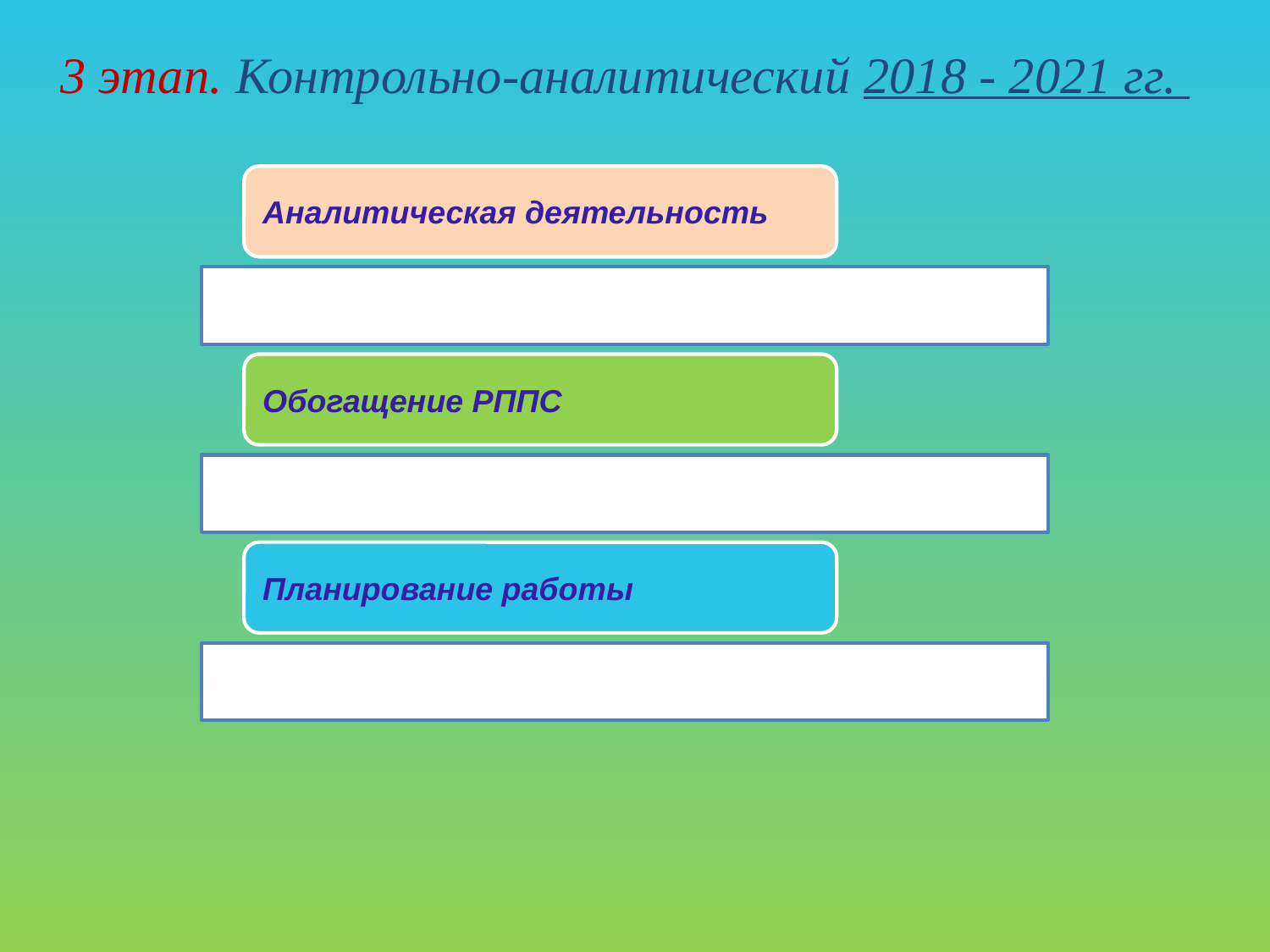

3 этап. Контрольно-аналитический 2018 - 2021 гг.
Аналитическая деятельность
Обогащение РППС
Планирование работы